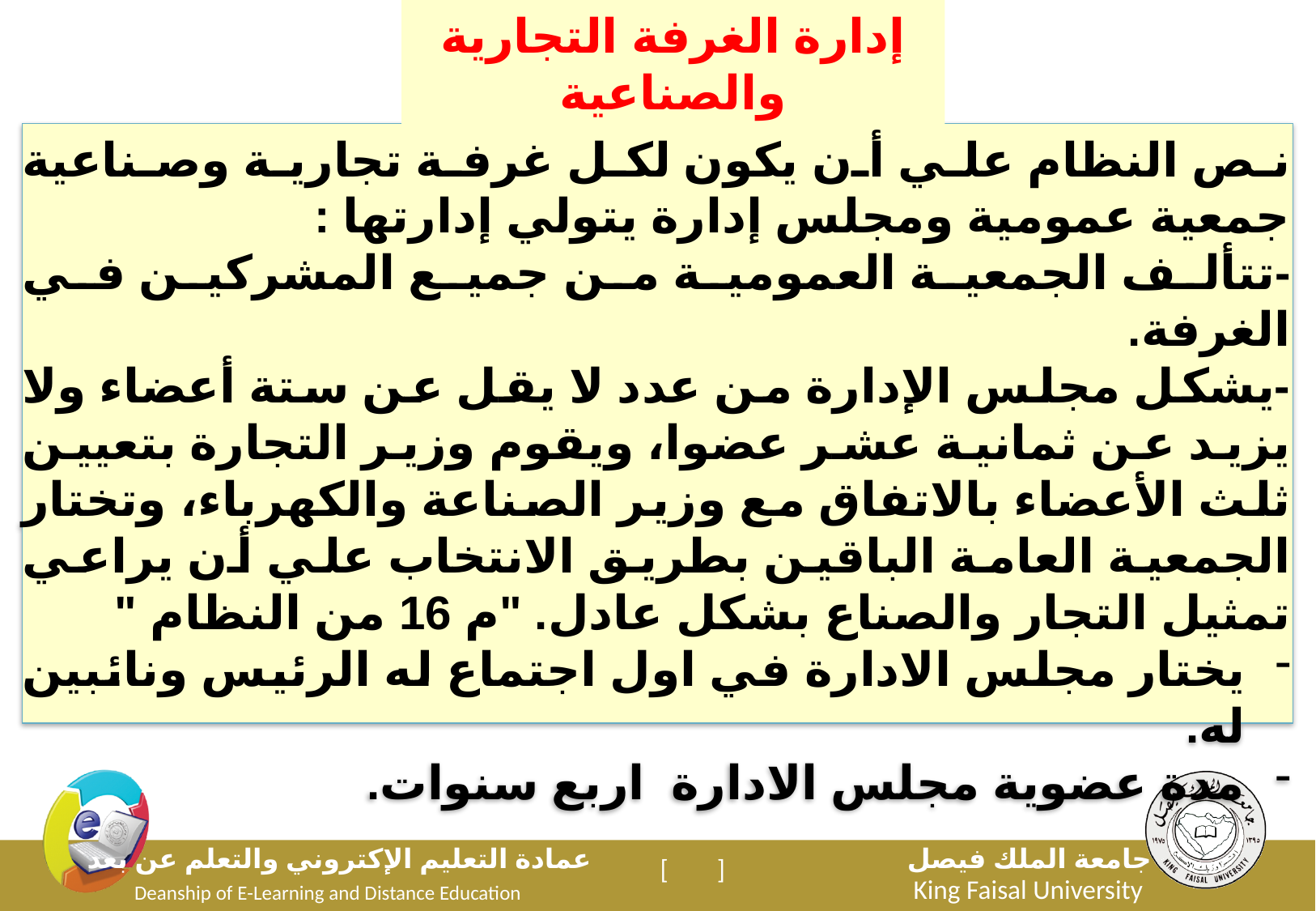

إدارة الغرفة التجارية والصناعية
نص النظام علي أن يكون لكل غرفة تجارية وصناعية جمعية عمومية ومجلس إدارة يتولي إدارتها :
-تتألف الجمعية العمومية من جميع المشركين في الغرفة.
-يشكل مجلس الإدارة من عدد لا يقل عن ستة أعضاء ولا يزيد عن ثمانية عشر عضوا، ويقوم وزير التجارة بتعيين ثلث الأعضاء بالاتفاق مع وزير الصناعة والكهرباء، وتختار الجمعية العامة الباقين بطريق الانتخاب علي أن يراعي تمثيل التجار والصناع بشكل عادل. "م 16 من النظام "
يختار مجلس الادارة في اول اجتماع له الرئيس ونائبين له.
مدة عضوية مجلس الادارة  اربع سنوات.